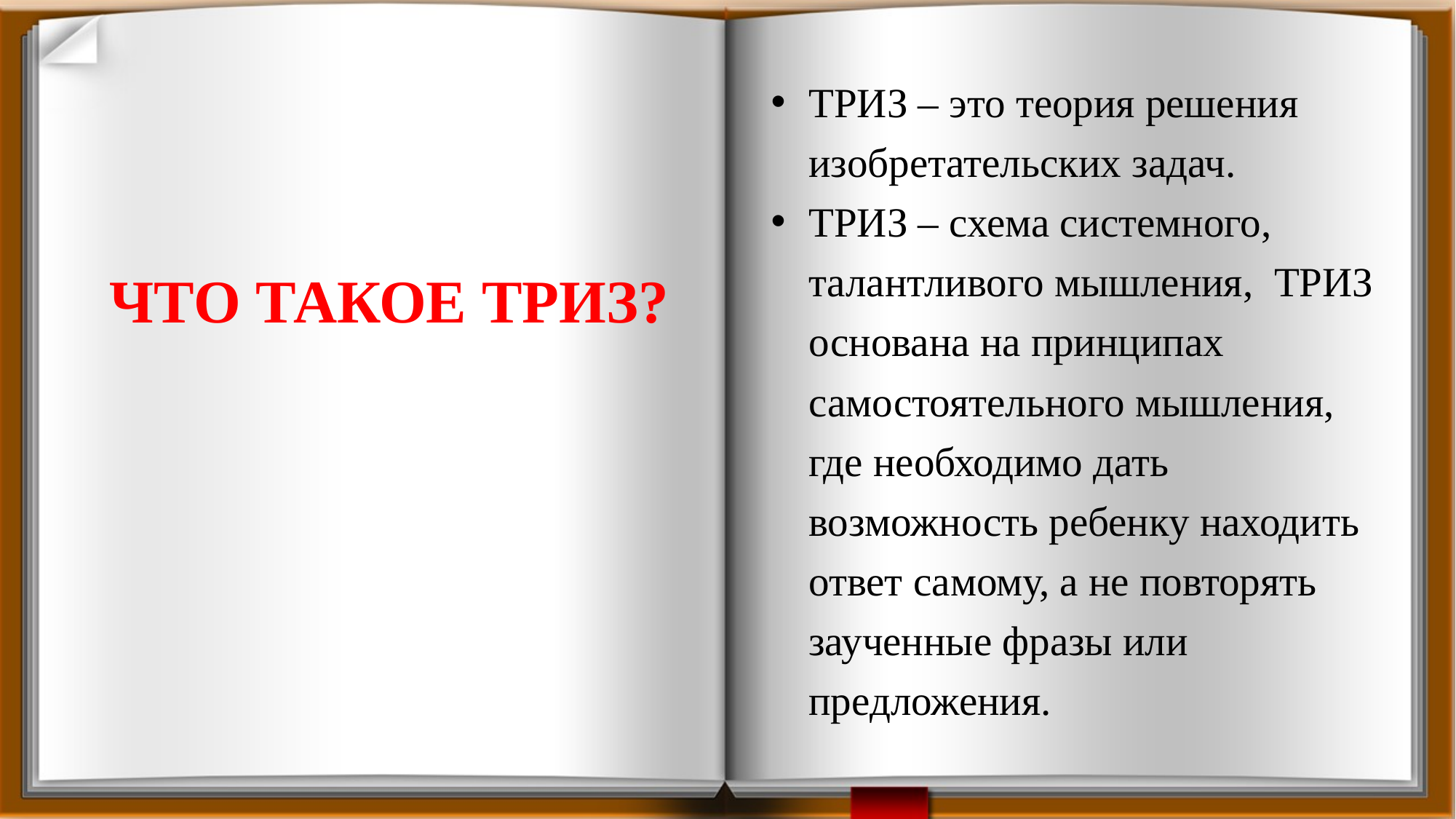

ТРИЗ – это теория решения изобретательских задач.
ТРИЗ – схема системного, талантливого мышления,  ТРИЗ основана на принципах самостоятельного мышления, где необходимо дать возможность ребенку находить ответ самому, а не повторять заученные фразы или предложения.

ЧТО ТАКОЕ ТРИЗ?